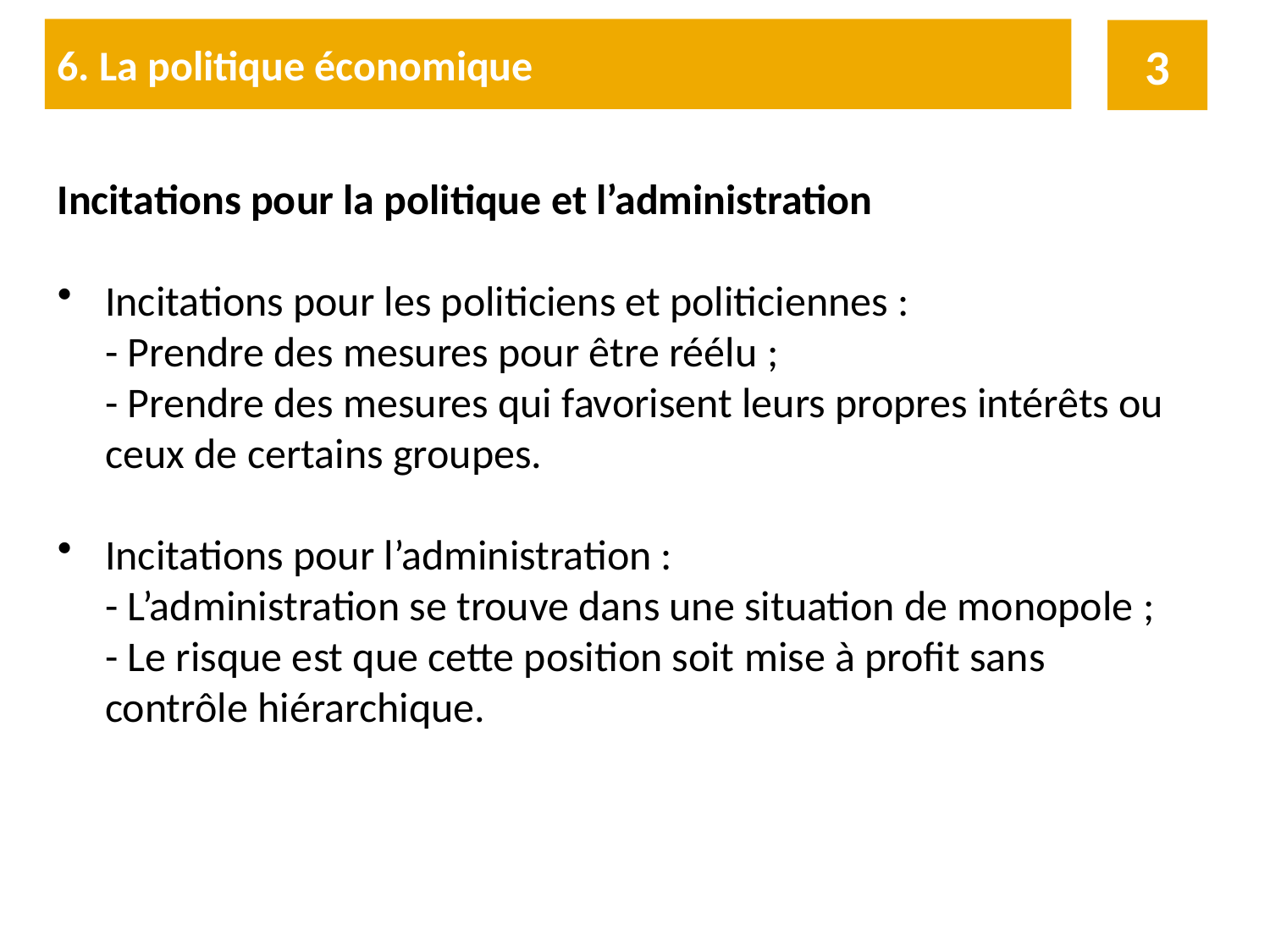

6. La politique économique
3

Incitations pour la politique et l’administration

Incitations pour les politiciens et politiciennes :
	- Prendre des mesures pour être réélu ;
	- Prendre des mesures qui favorisent leurs propres intérêts ou ceux de certains groupes.

Incitations pour l’administration :
	- L’administration se trouve dans une situation de monopole ;
	- Le risque est que cette position soit mise à profit sans contrôle hiérarchique.